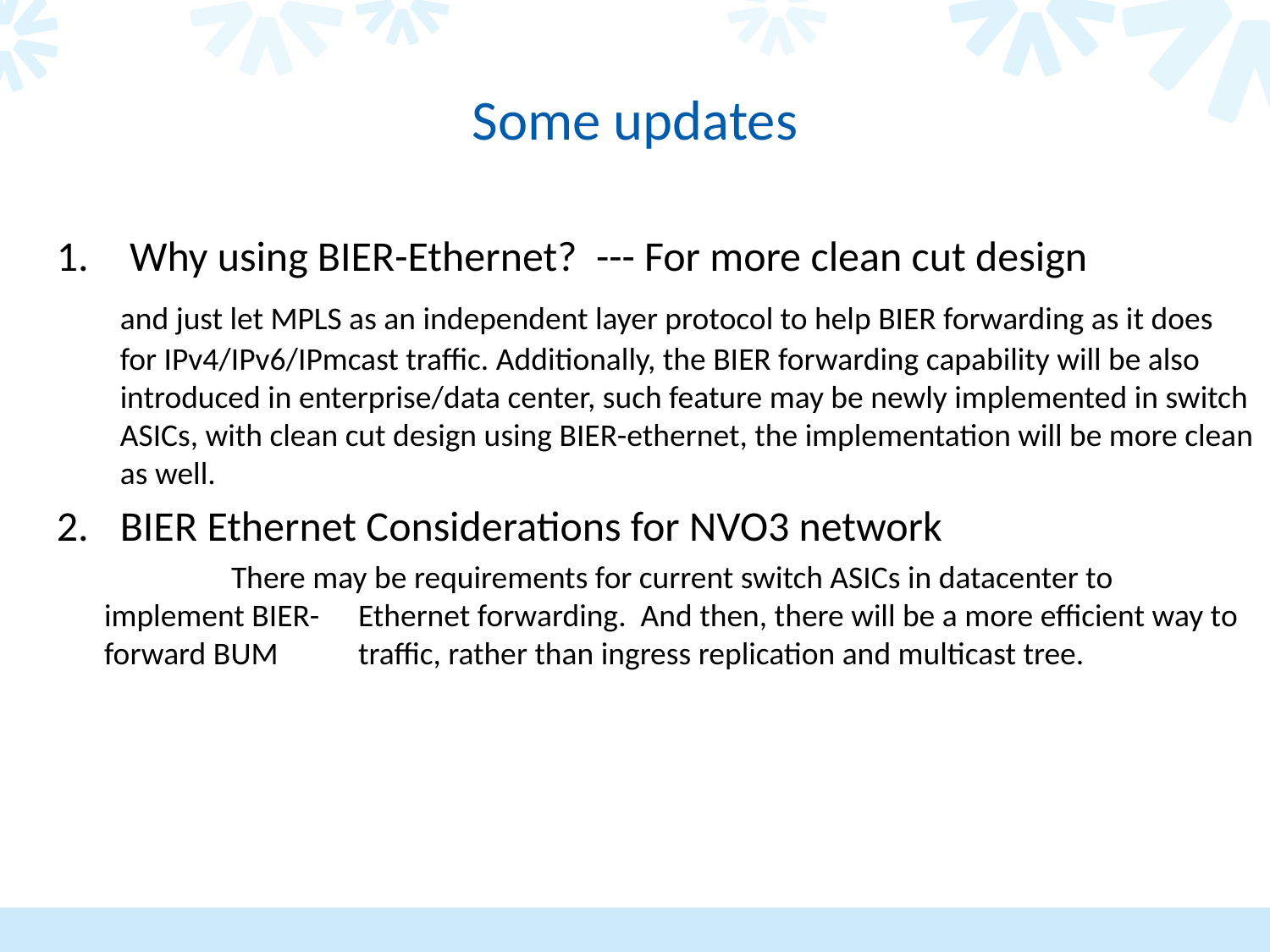

# Some updates
 Why using BIER-Ethernet?  --- For more clean cut design
	and just let MPLS as an independent layer protocol to help BIER forwarding as it does for IPv4/IPv6/IPmcast traffic. Additionally, the BIER forwarding capability will be also introduced in enterprise/data center, such feature may be newly implemented in switch ASICs, with clean cut design using BIER-ethernet, the implementation will be more clean as well.
2.	BIER Ethernet Considerations for NVO3 network
		There may be requirements for current switch ASICs in datacenter to implement BIER-     	Ethernet forwarding.  And then, there will be a more efficient way to forward BUM 	traffic, rather than ingress replication and multicast tree.